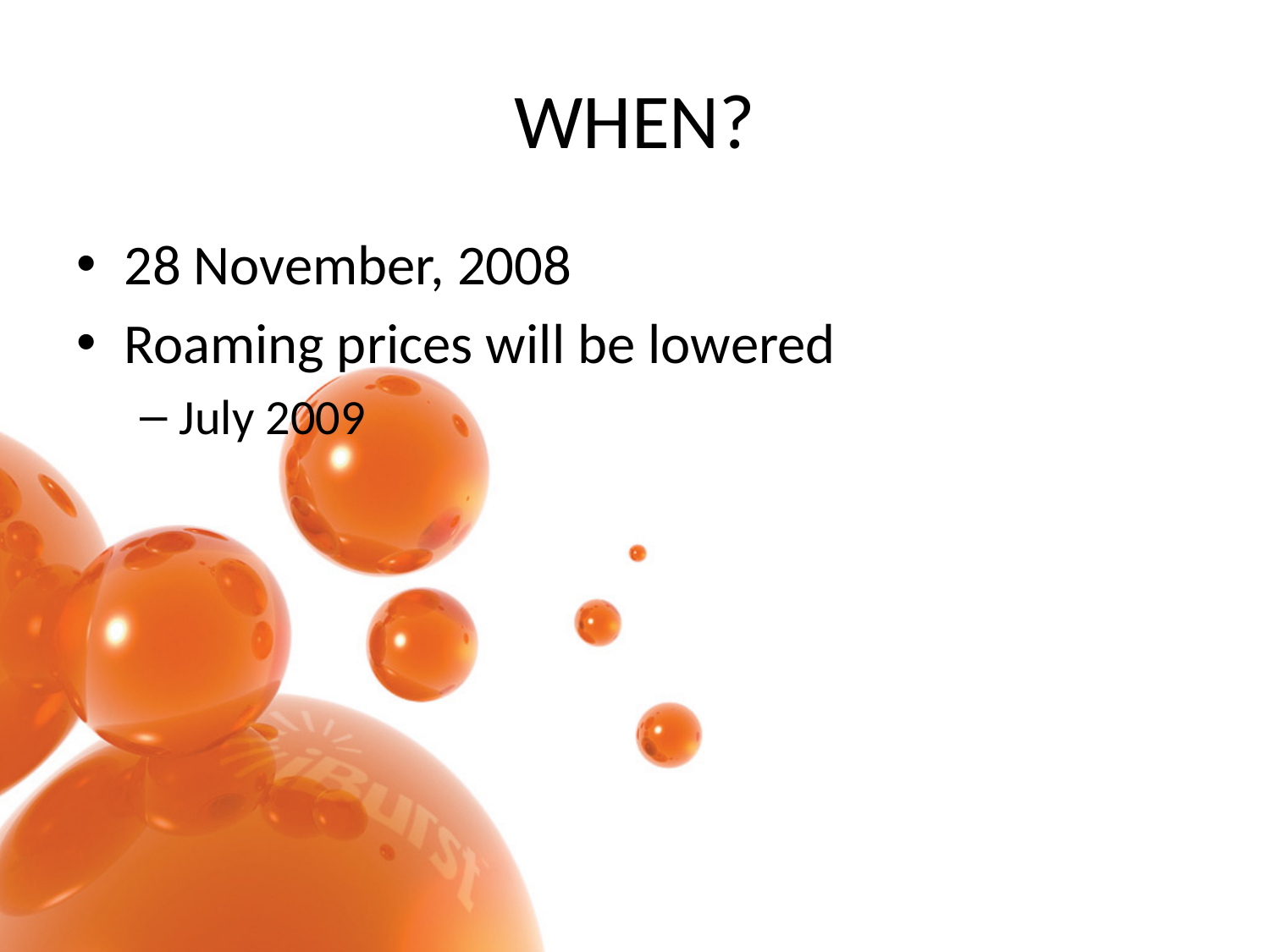

# WHEN?
28 November, 2008
Roaming prices will be lowered
July 2009